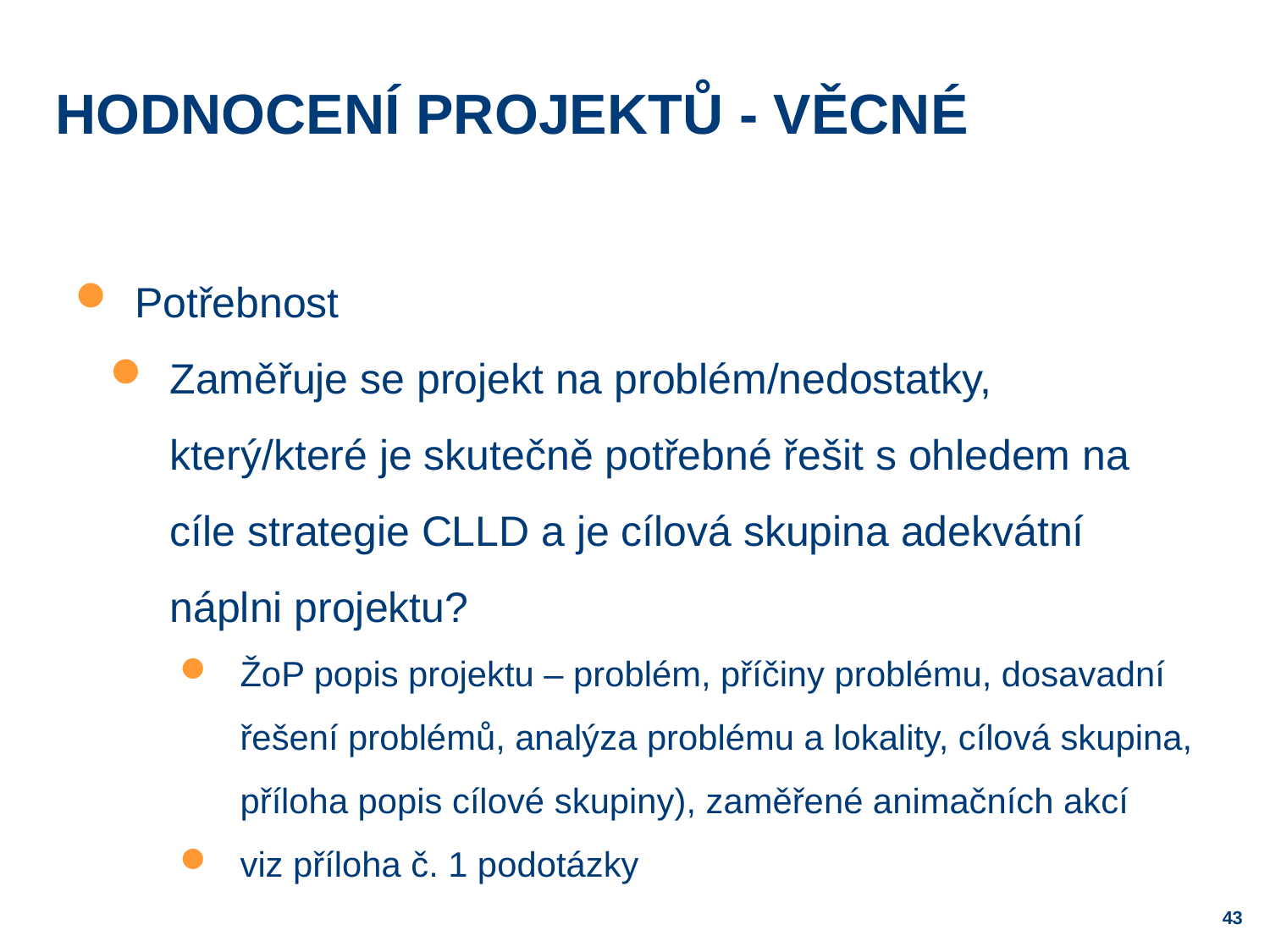

# Hodnocení projektů - věcné
Potřebnost
Zaměřuje se projekt na problém/nedostatky, který/které je skutečně potřebné řešit s ohledem na cíle strategie CLLD a je cílová skupina adekvátní náplni projektu?
ŽoP popis projektu – problém, příčiny problému, dosavadní řešení problémů, analýza problému a lokality, cílová skupina, příloha popis cílové skupiny), zaměřené animačních akcí
viz příloha č. 1 podotázky

43